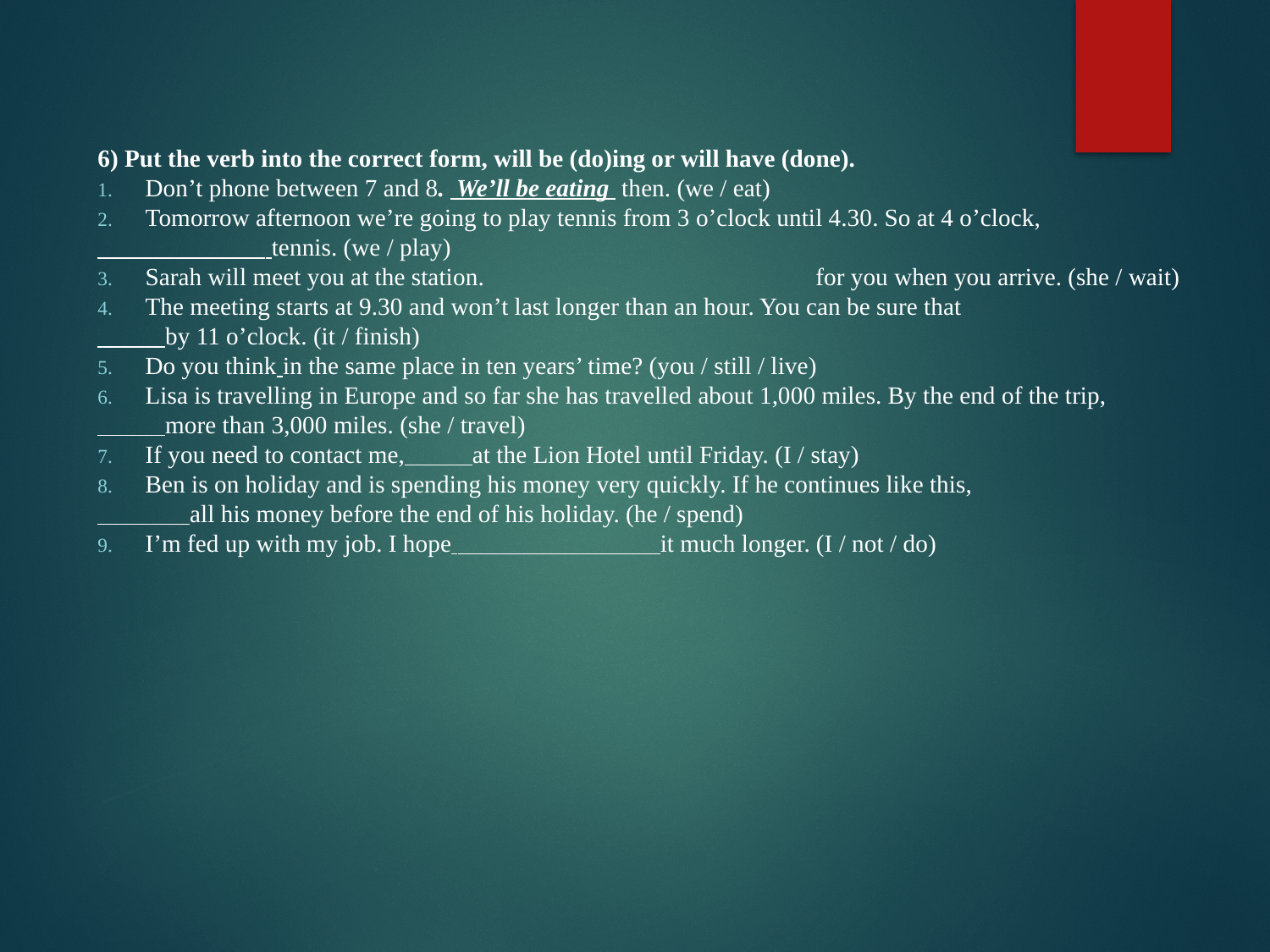

6) Put the verb into the correct form, will be (do)ing or will have (done).
Don’t phone between 7 and 8.  We’ll be eating  then. (we / eat)
Tomorrow afternoon we’re going to play tennis from 3 o’clock until 4.30. So at 4 o’clock,
 __________       tennis. (we / play)
Sarah will meet you at the station.                                                      for you when you arrive. (she / wait)
The meeting starts at 9.30 and won’t last longer than an hour. You can be sure that
           by 11 o’clock. (it / finish)
Do you think in the same place in ten years’ time? (you / still / live)
Lisa is travelling in Europe and so far she has travelled about 1,000 miles. By the end of the trip,
           more than 3,000 miles. (she / travel)
If you need to contact me,           at the Lion Hotel until Friday. (I / stay)
Ben is on holiday and is spending his money very quickly. If he continues like this,
               all his money before the end of his holiday. (he / spend)
I’m fed up with my job. I hope                                  it much longer. (I / not / do)